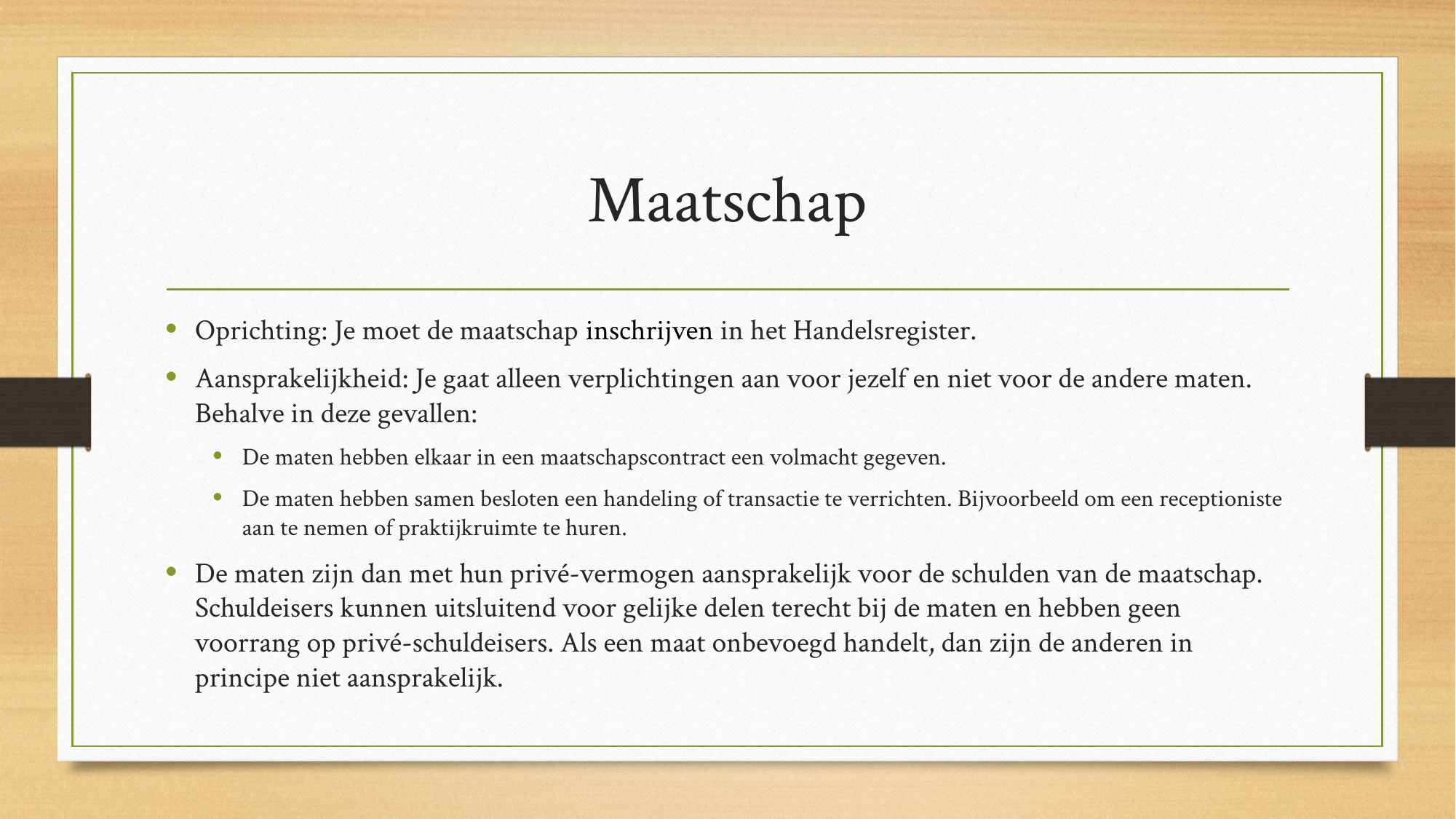

# Maatschap
Oprichting: Je moet de maatschap inschrijven in het Handelsregister.
Aansprakelijkheid: Je gaat alleen verplichtingen aan voor jezelf en niet voor de andere maten. Behalve in deze gevallen:
De maten hebben elkaar in een maatschapscontract een volmacht gegeven.
De maten hebben samen besloten een handeling of transactie te verrichten. Bijvoorbeeld om een receptioniste aan te nemen of praktijkruimte te huren.
De maten zijn dan met hun privé-vermogen aansprakelijk voor de schulden van de maatschap. Schuldeisers kunnen uitsluitend voor gelijke delen terecht bij de maten en hebben geen voorrang op privé-schuldeisers. Als een maat onbevoegd handelt, dan zijn de anderen in principe niet aansprakelijk.